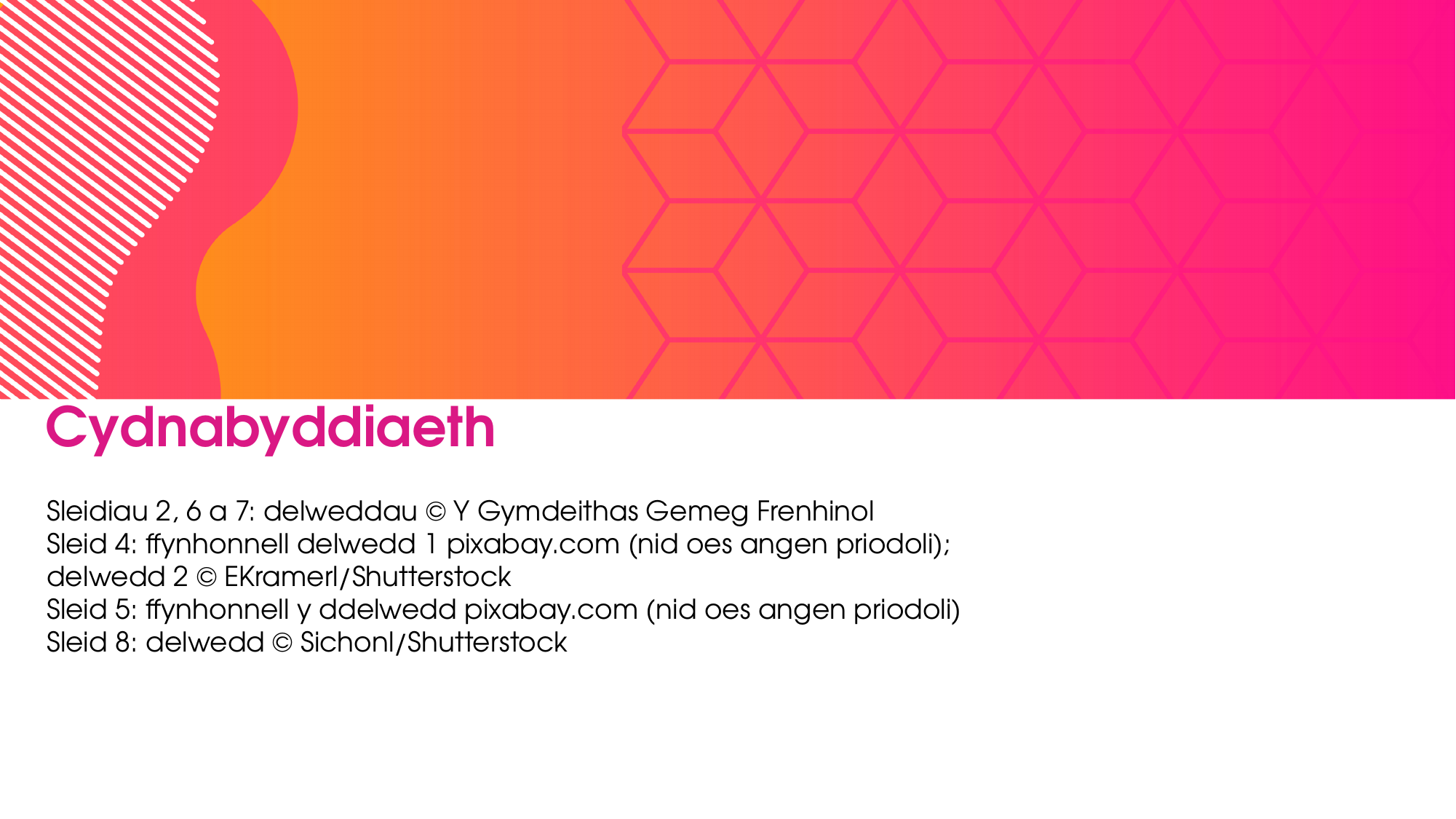

Cydnabyddiaeth

Sleidiau 2, 6 a 7: delweddau © Y Gymdeithas Gemeg Frenhinol
Sleid 4: ffynhonnell delwedd 1 pixabay.com (nid oes angen priodoli);
delwedd 2 © EKramerl/Shutterstock
Sleid 5: ffynhonnell y ddelwedd pixabay.com (nid oes angen priodoli)
Sleid 8: delwedd © Sichonl/Shutterstock